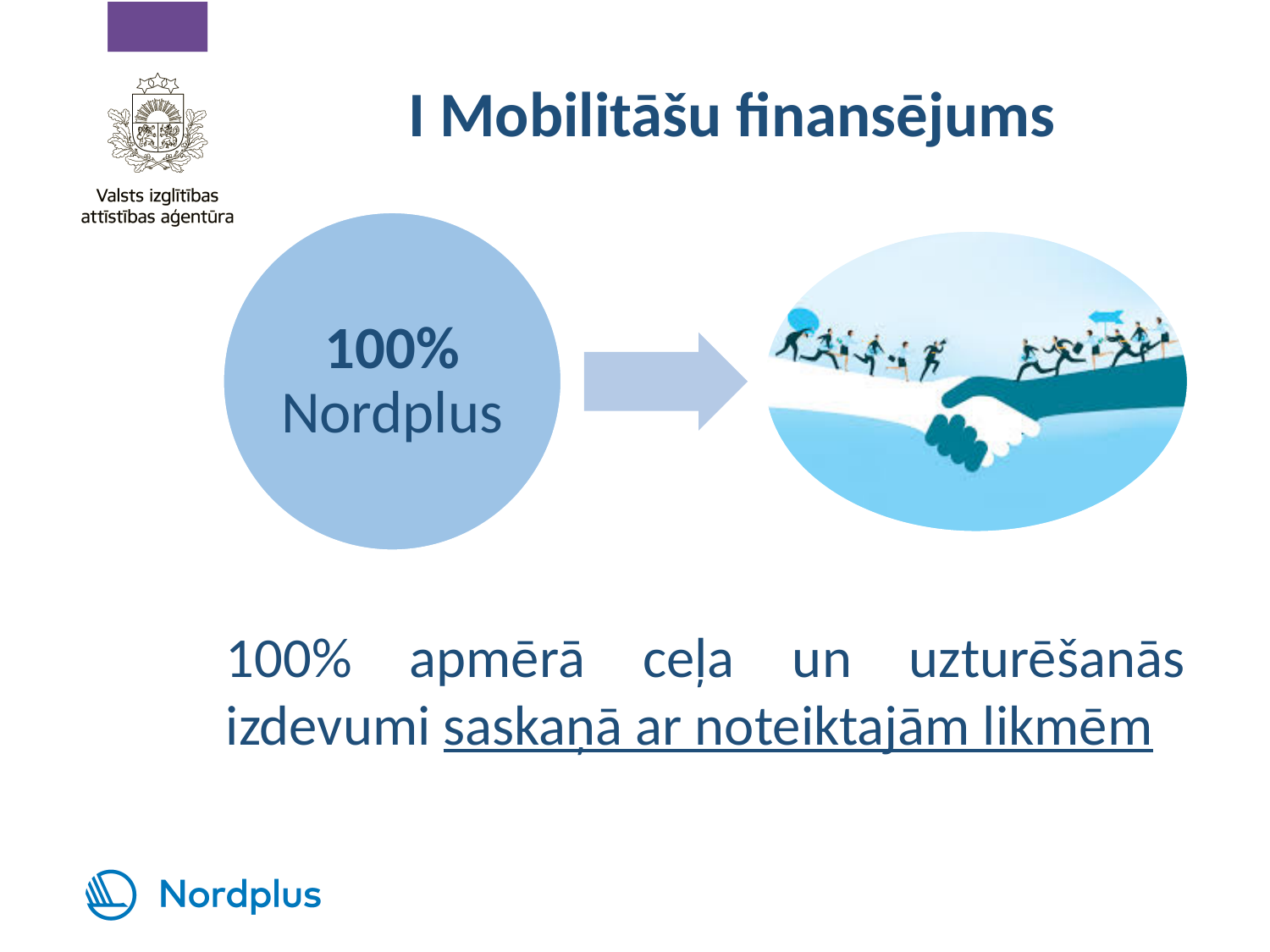

100% Nordplus

# I Mobilitāšu finansējums

100% apmērā ceļa un uzturēšanās izdevumi saskaņā ar noteiktajām likmēm